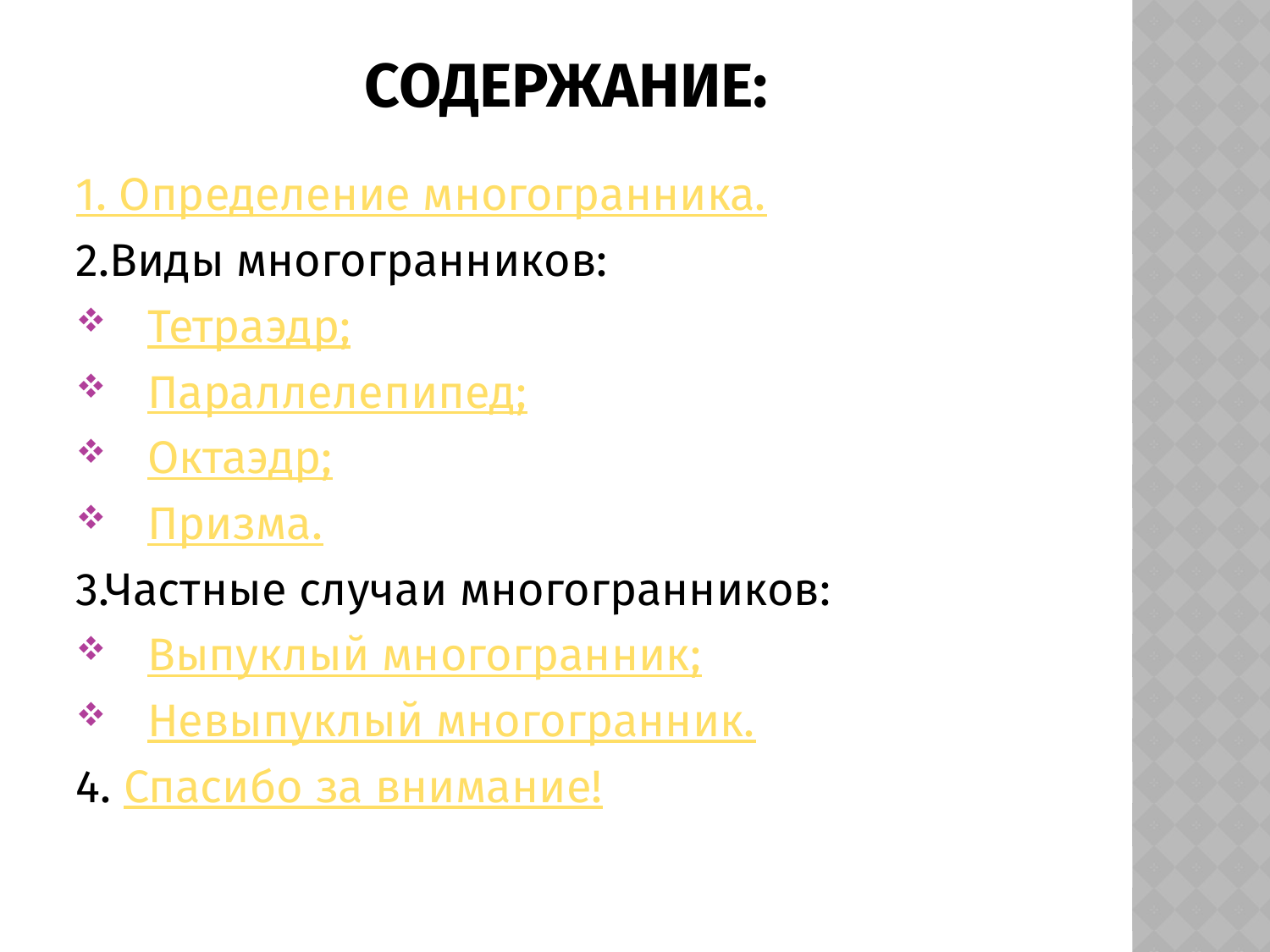

# Содержание:
1. Определение многогранника.
2.Виды многогранников:
Тетраэдр;
Параллелепипед;
Октаэдр;
Призма.
3.Частные случаи многогранников:
Выпуклый многогранник;
Невыпуклый многогранник.
4. Спасибо за внимание!